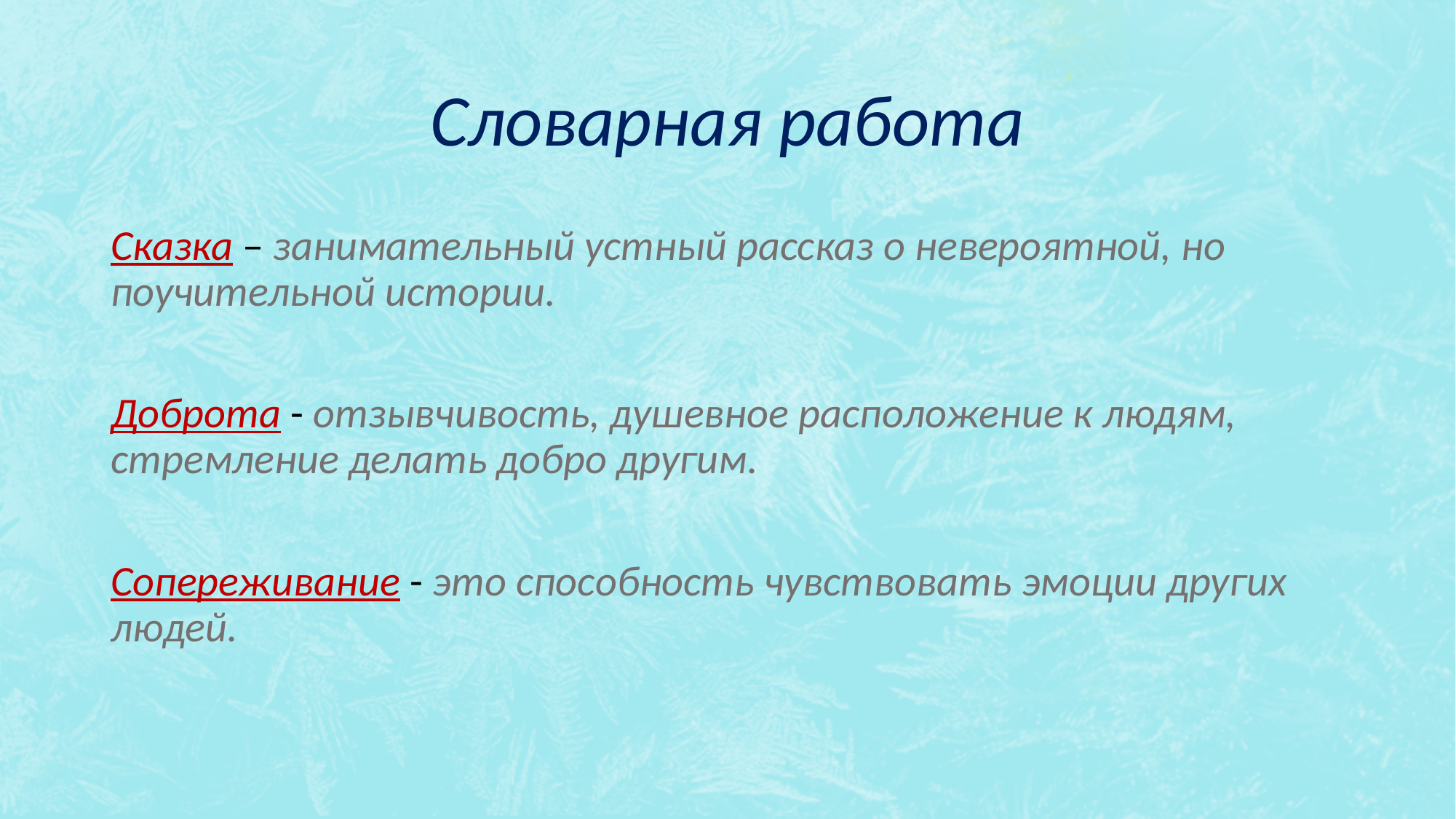

# Словарная работа
Сказка – занимательный устный рассказ о невероятной, но поучительной истории.

Доброта - отзывчивость, душевное расположение к людям, стремление делать добро другим.

Сопереживание - это способность чувствовать эмоции других людей.